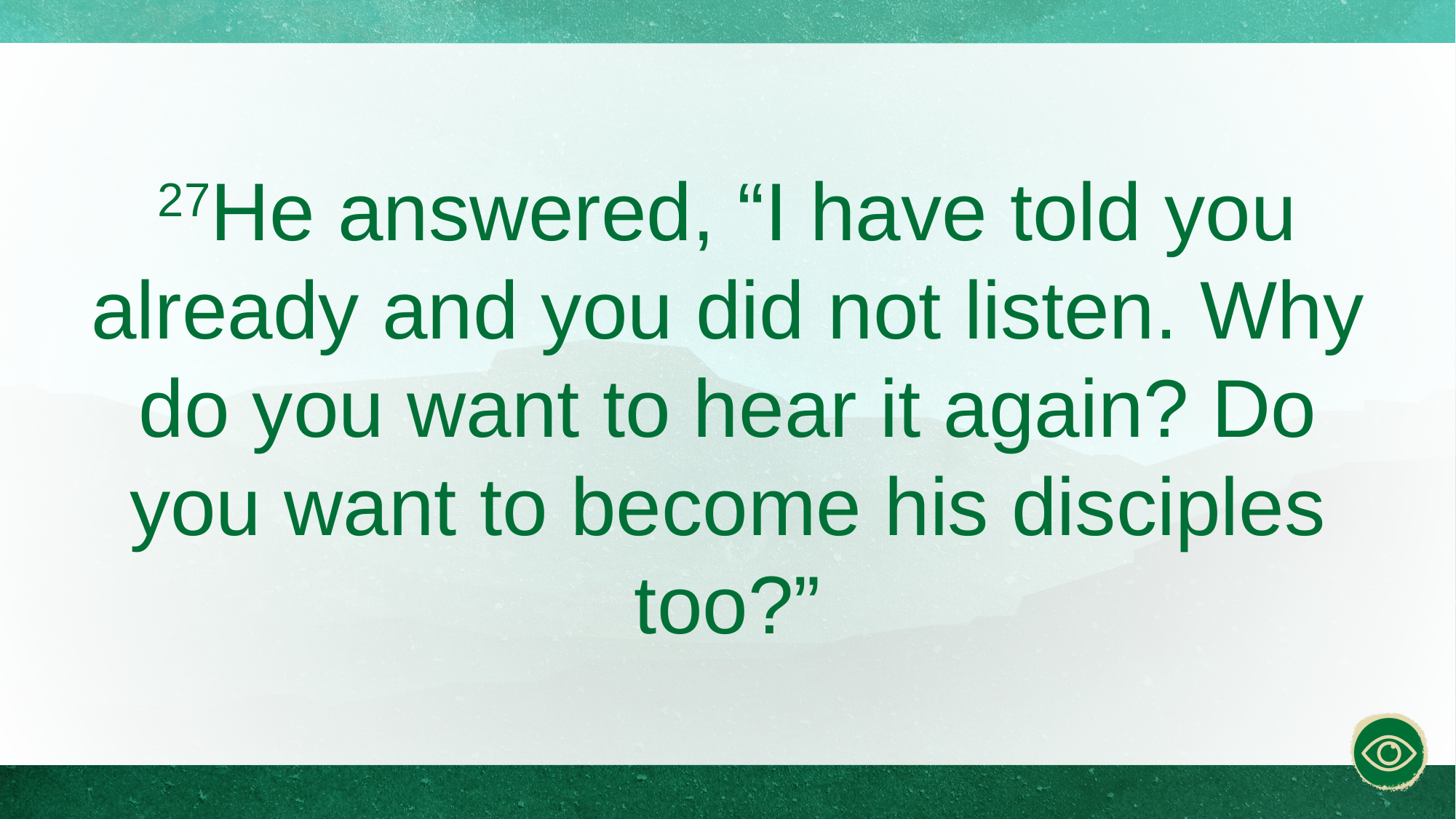

27He answered, “I have told you already and you did not listen. Why do you want to hear it again? Do you want to become his disciples too?”